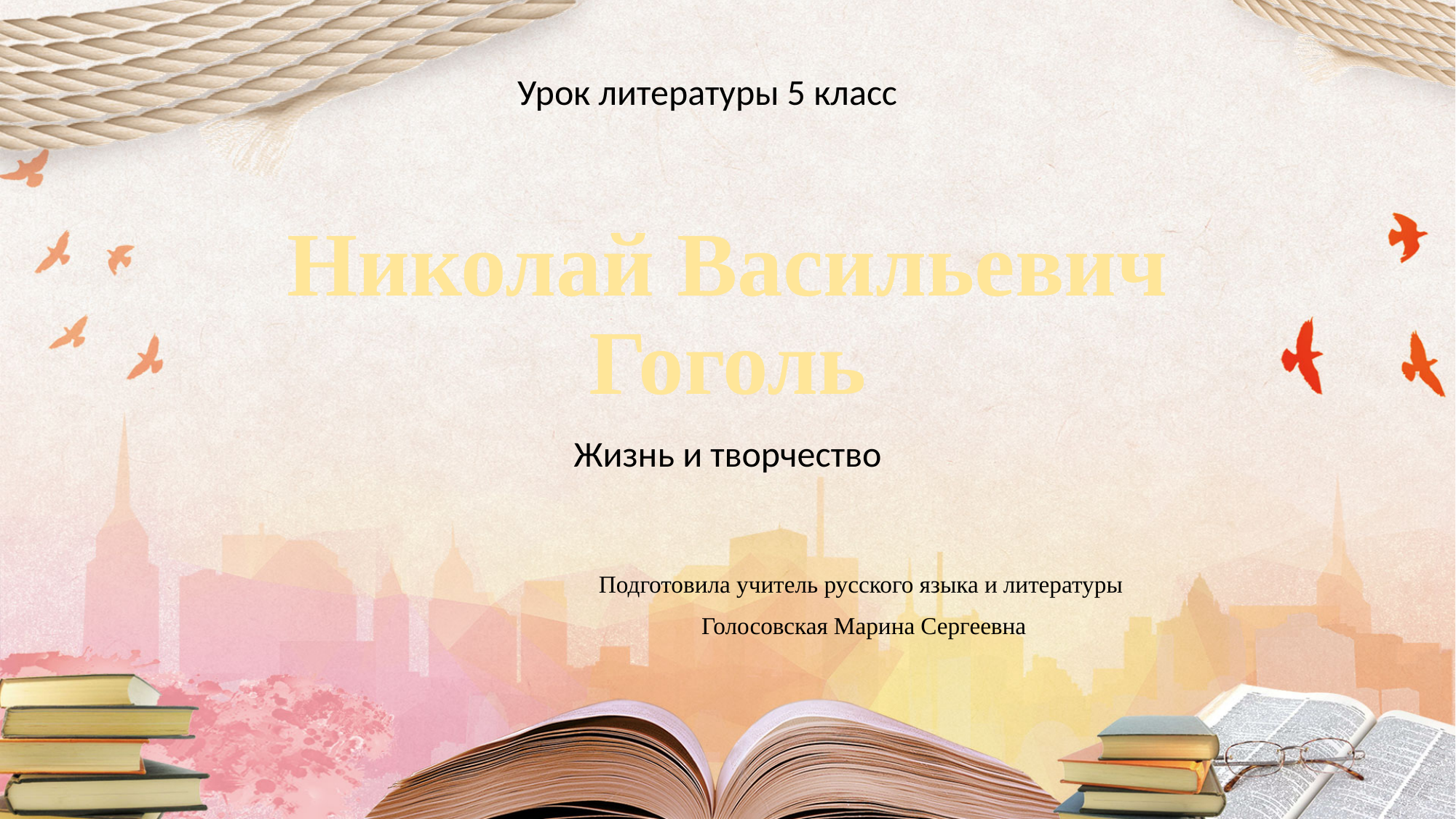

Урок литературы 5 класс
# Николай Васильевич Гоголь
Жизнь и творчество
Подготовила учитель русского языка и литературы
Голосовская Марина Сергеевна